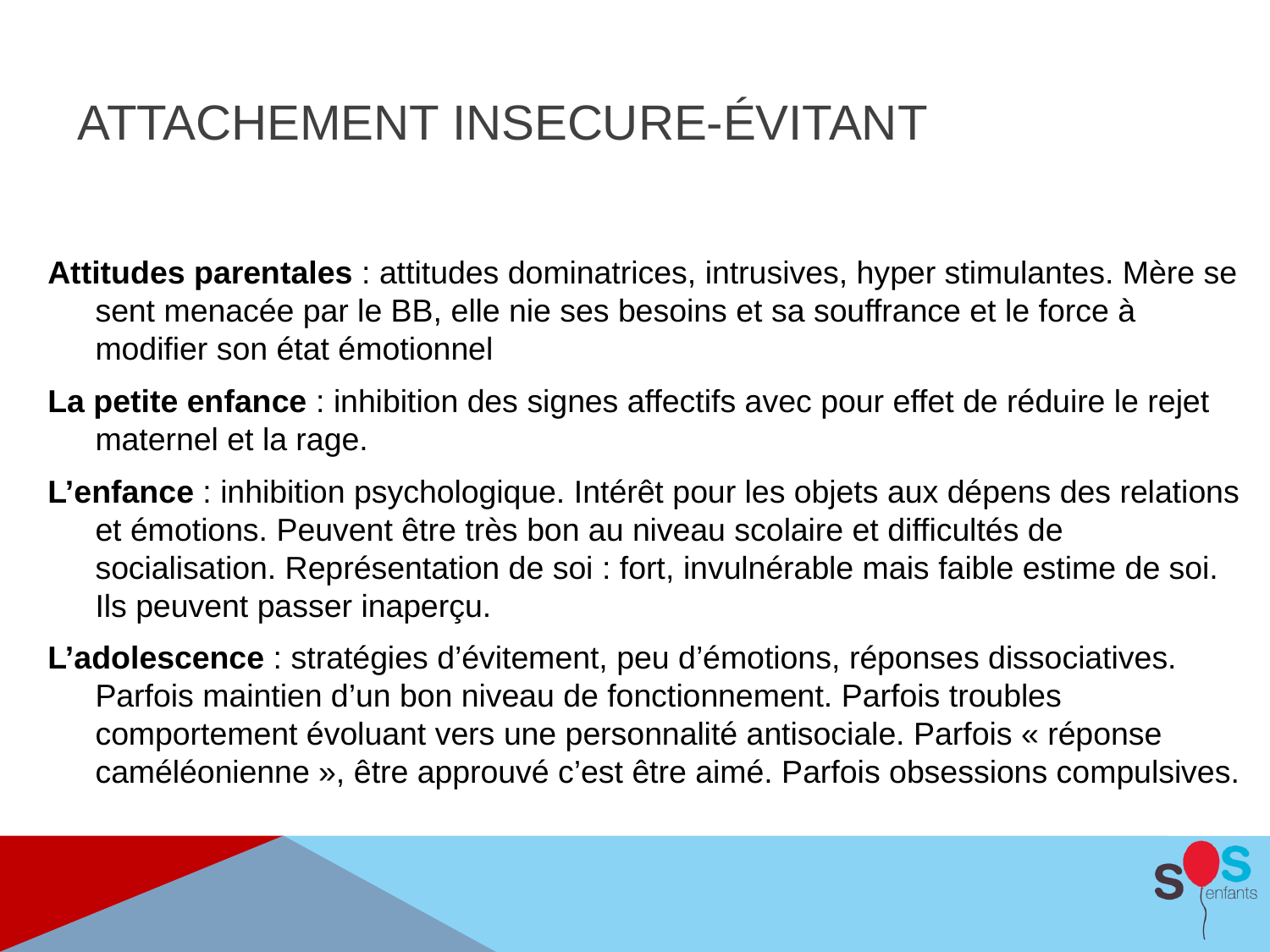

# Attachement insecure-évitant
Attitudes parentales : attitudes dominatrices, intrusives, hyper stimulantes. Mère se sent menacée par le BB, elle nie ses besoins et sa souffrance et le force à modifier son état émotionnel
La petite enfance : inhibition des signes affectifs avec pour effet de réduire le rejet maternel et la rage.
L’enfance : inhibition psychologique. Intérêt pour les objets aux dépens des relations et émotions. Peuvent être très bon au niveau scolaire et difficultés de socialisation. Représentation de soi : fort, invulnérable mais faible estime de soi. Ils peuvent passer inaperçu.
L’adolescence : stratégies d’évitement, peu d’émotions, réponses dissociatives. Parfois maintien d’un bon niveau de fonctionnement. Parfois troubles comportement évoluant vers une personnalité antisociale. Parfois « réponse caméléonienne », être approuvé c’est être aimé. Parfois obsessions compulsives.